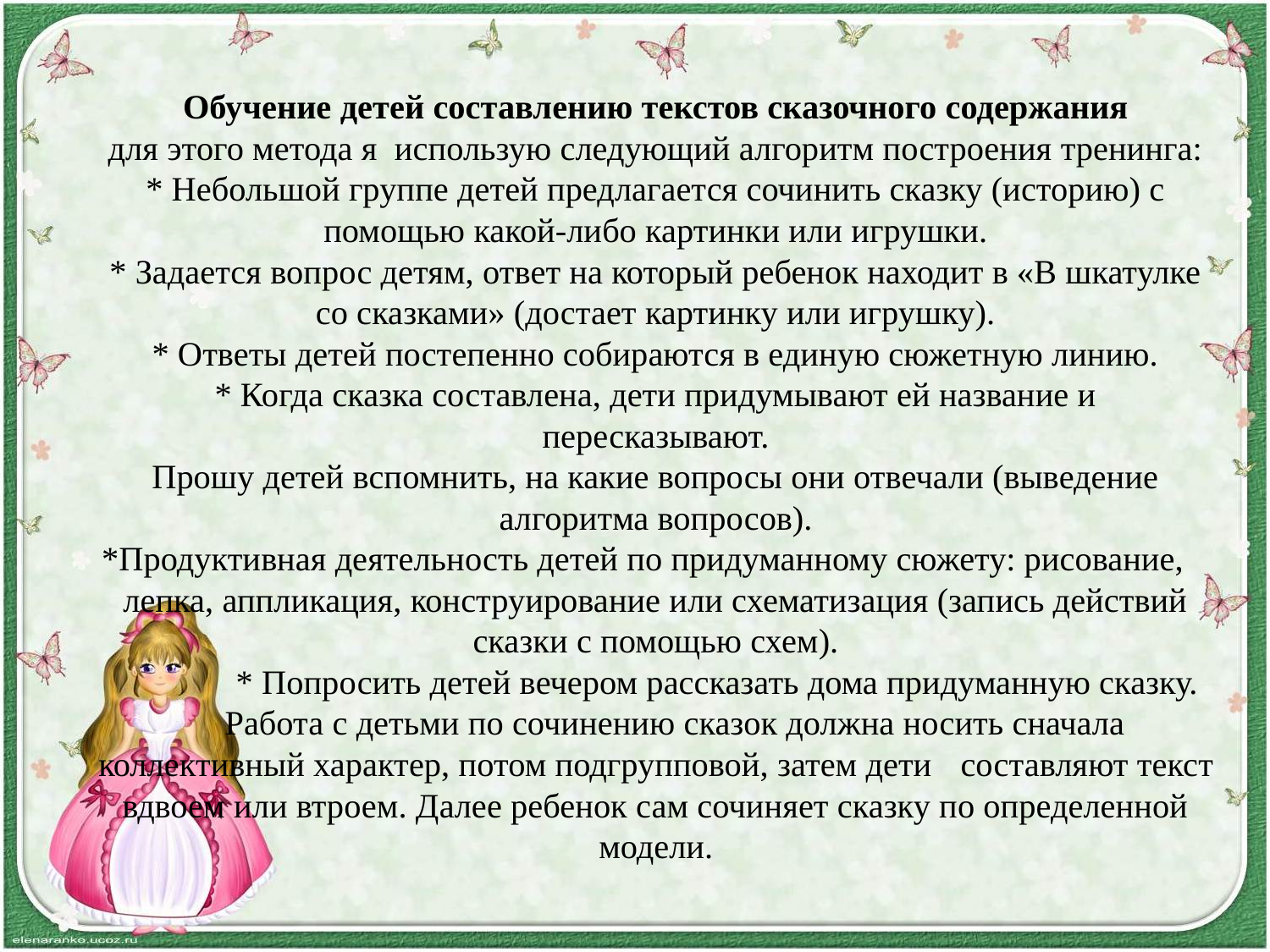

# Обучение детей составлению текстов сказочного содержания для этого метода я  использую следующий алгоритм построения тренинга: * Небольшой группе детей предлагается сочинить сказку (историю) с помощью какой-либо картинки или игрушки. * Задается вопрос детям, ответ на который ребенок находит в «В шкатулке со сказками» (достает картинку или игрушку). * Ответы детей постепенно собираются в единую сюжетную линию. * Когда сказка составлена, дети придумывают ей название и пересказывают. Прошу детей вспомнить, на какие вопросы они отвечали (выведение алгоритма вопросов). *Продуктивная деятельность детей по придуманному сюжету: рисование, 	лепка, аппликация, конструирование или схематизация (запись действий сказки с помощью схем). * Попросить детей вечером рассказать дома придуманную сказку. Работа с детьми по сочинению сказок должна носить сначала 	коллективный характер, потом подгрупповой, затем дети 	составляют текст вдвоем или втроем. Далее ребенок сам сочиняет сказку по определенной модели.